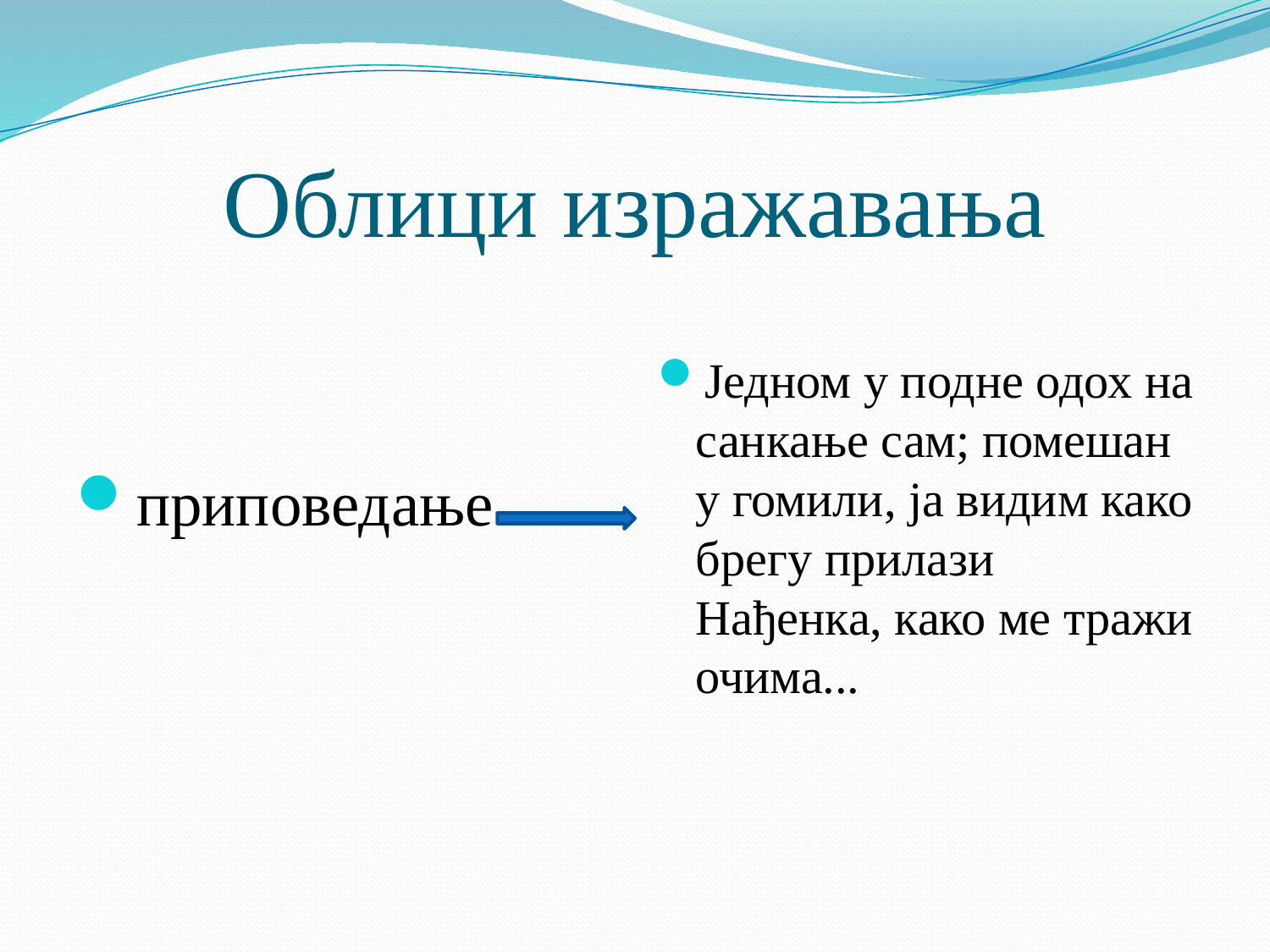

# Облици изражавања

приповедање
Једном у подне одох на санкање сам; помешан у гомили, ја видим како брегу прилази Нађенка, како ме тражи очима...